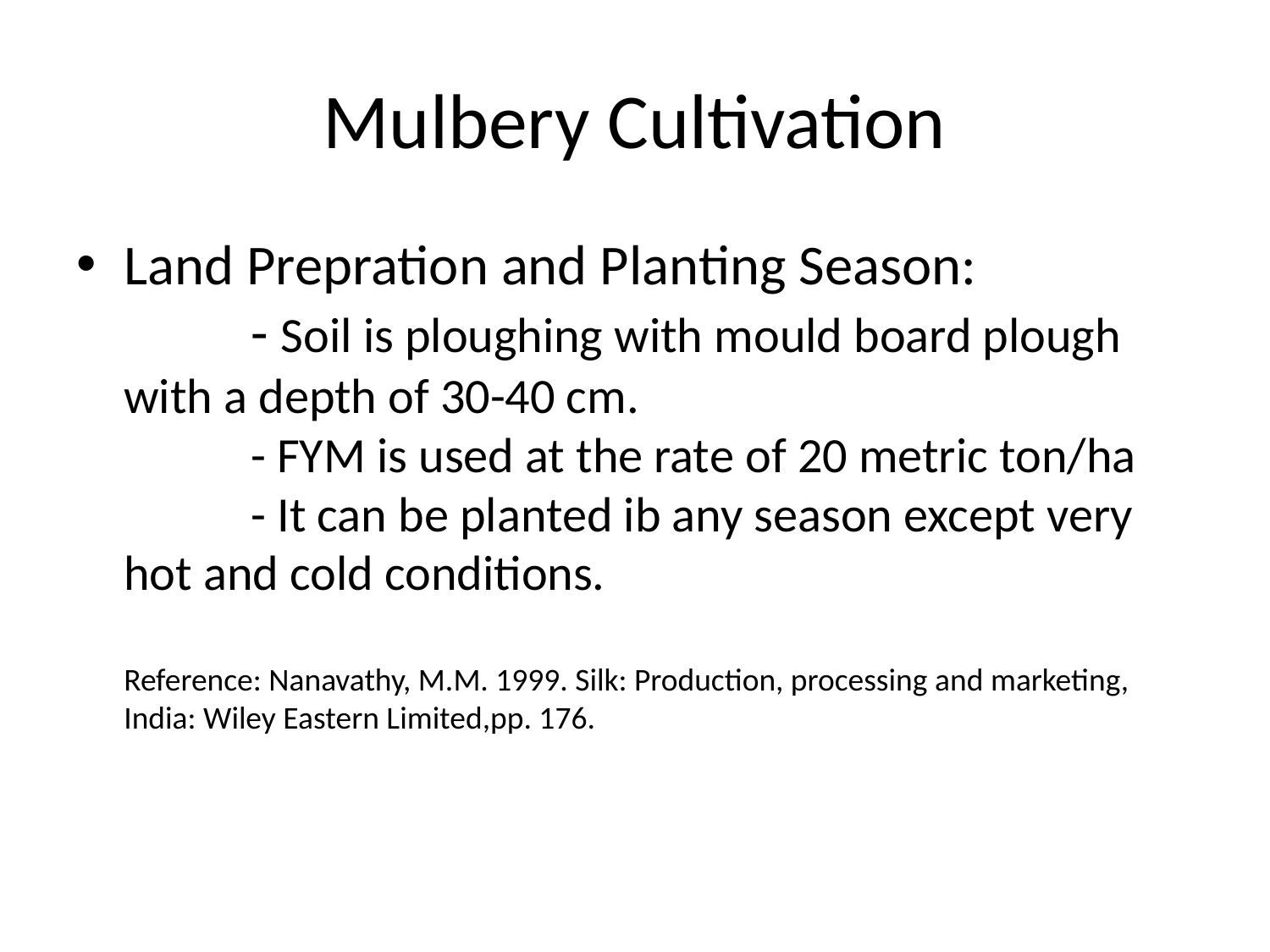

# Mulbery Cultivation
Land Prepration and Planting Season:
	- Soil is ploughing with mould board plough with a depth of 30-40 cm.
	- FYM is used at the rate of 20 metric ton/ha
	- It can be planted ib any season except very hot and cold conditions.
Reference: Nanavathy, M.M. 1999. Silk: Production, processing and marketing, India: Wiley Eastern Limited,pp. 176.